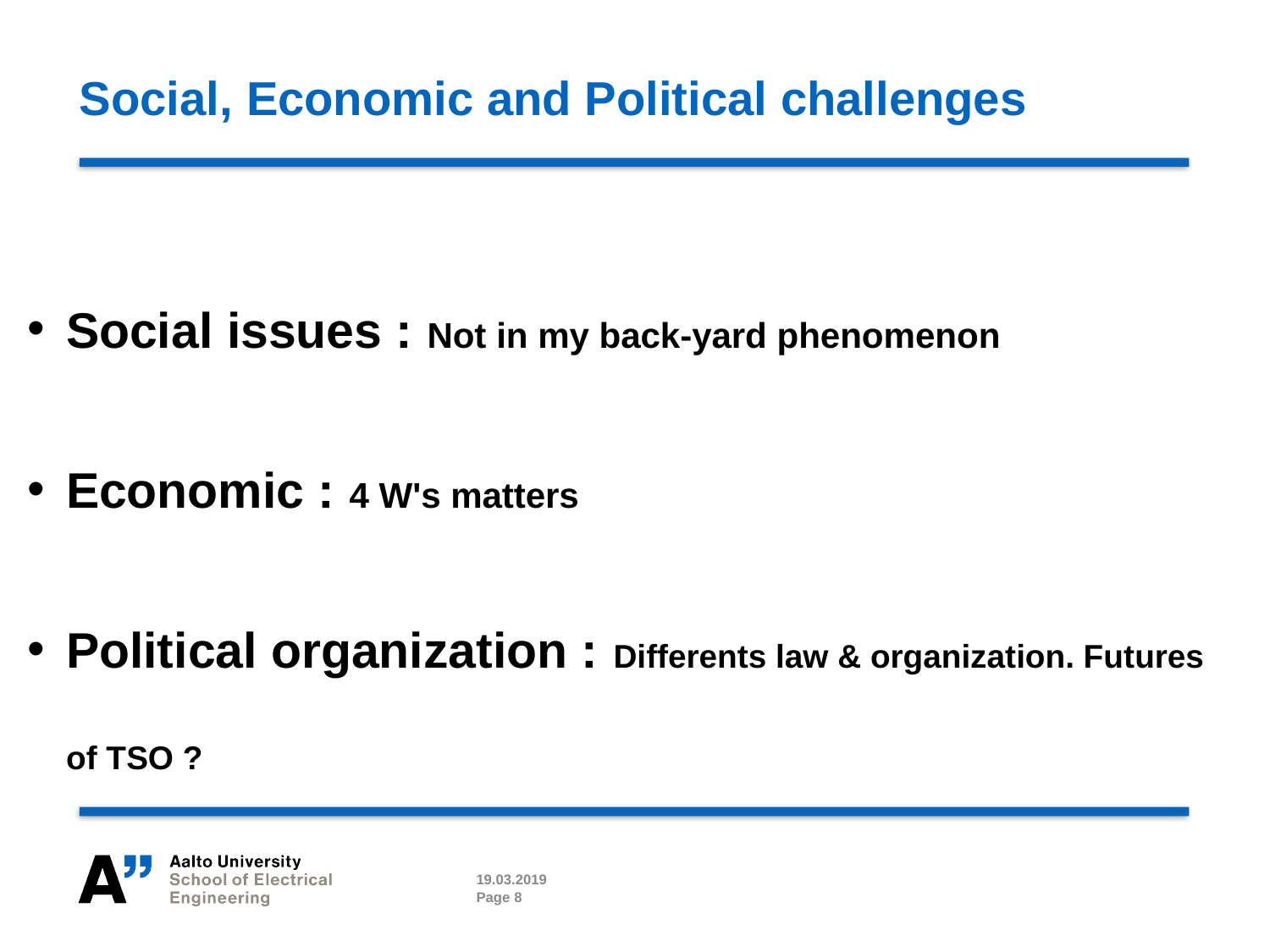

# Social, Economic and Political challenges
Social issues : Not in my back-yard phenomenon
Economic : 4 W's matters
Political organization : Differents law & organization. Futures of TSO ?

19.03.2019
Page 8